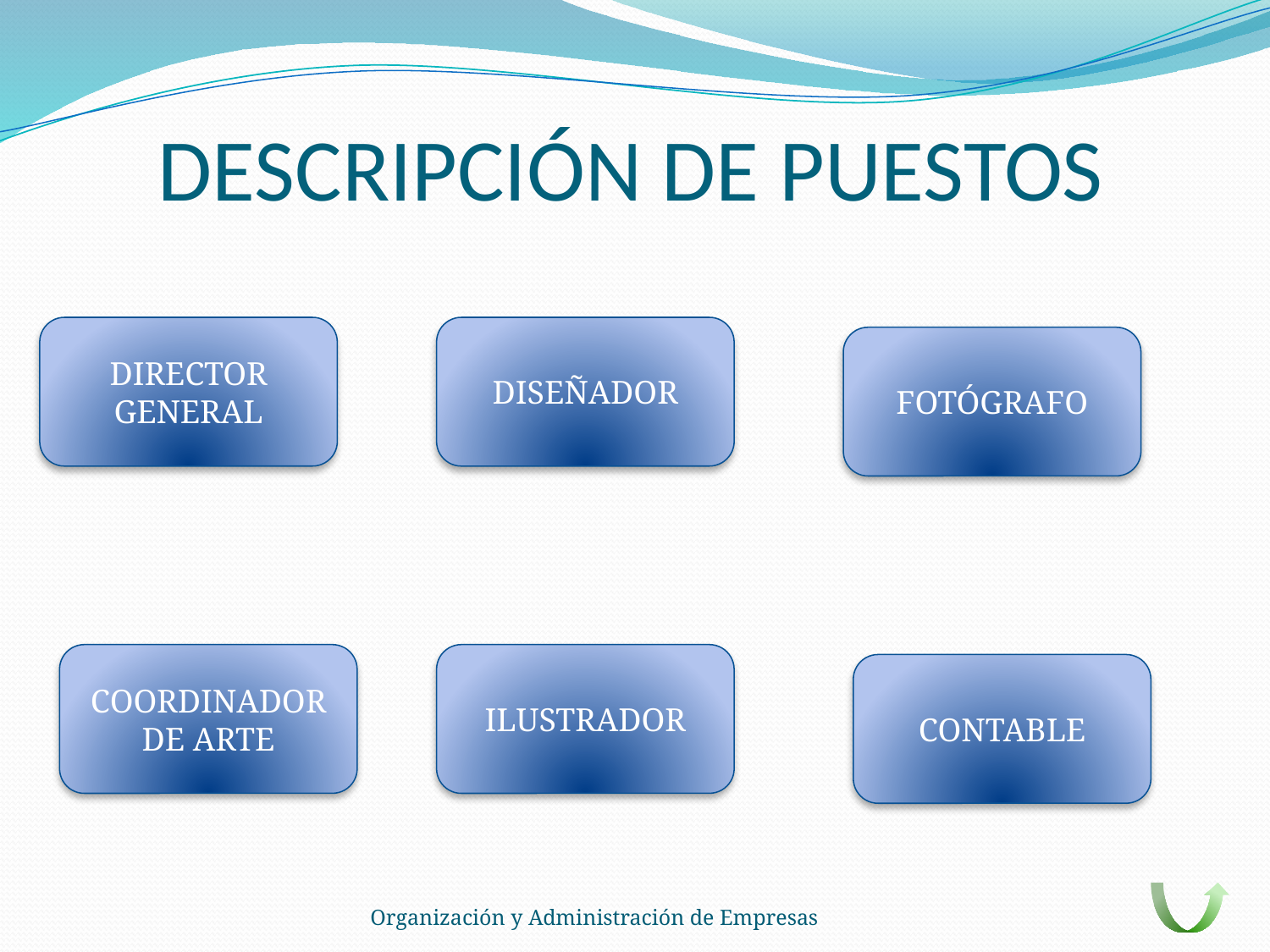

# DESCRIPCIÓN DE PUESTOS
DIRECTOR GENERAL
DISEÑADOR
FOTÓGRAFO
COORDINADOR DE ARTE
ILUSTRADOR
CONTABLE
Organización y Administración de Empresas